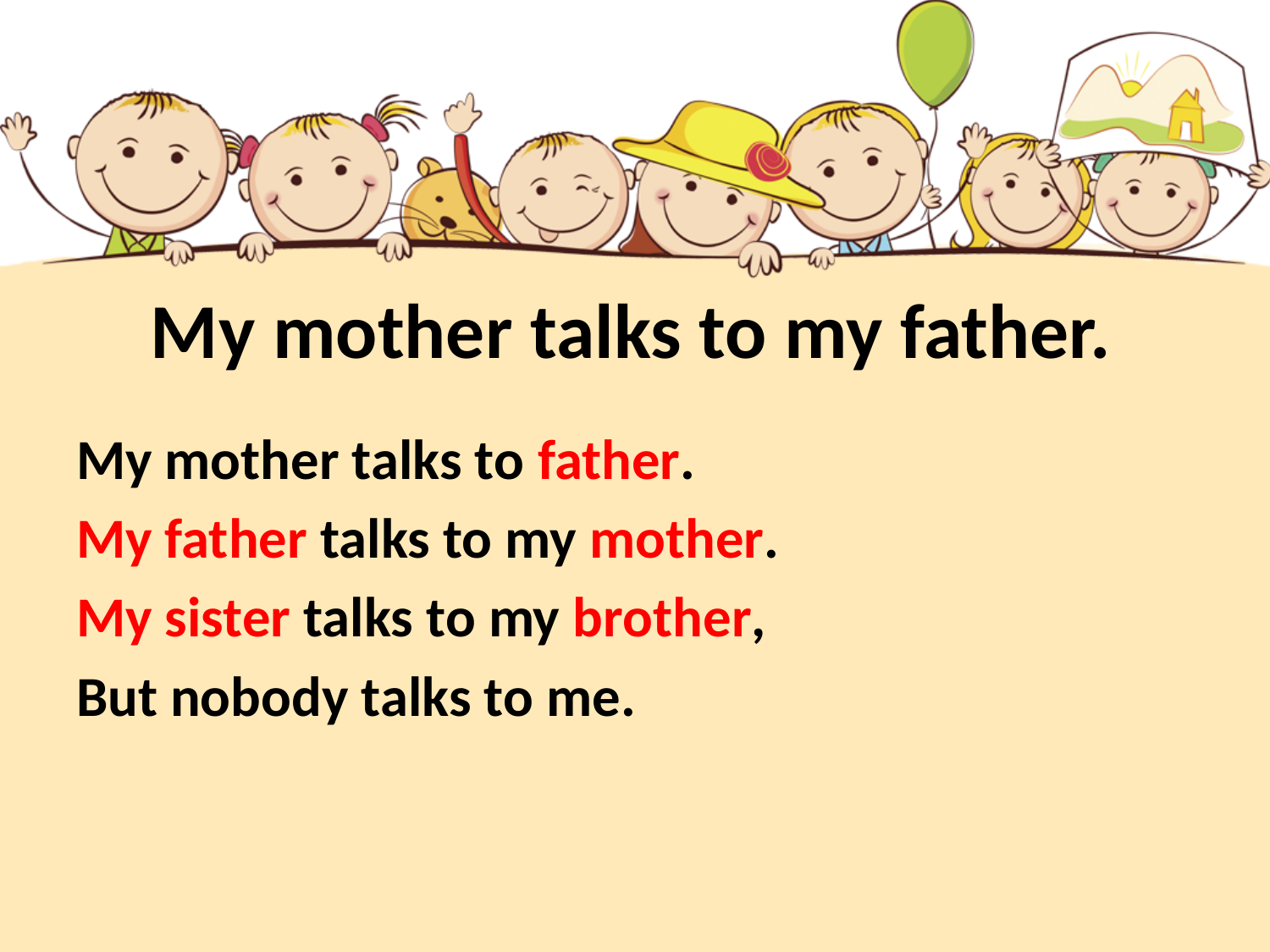

# My mother talks to my father.
My mother talks to father.
My father talks to my mother.
My sister talks to my brother,
But nobody talks to me.